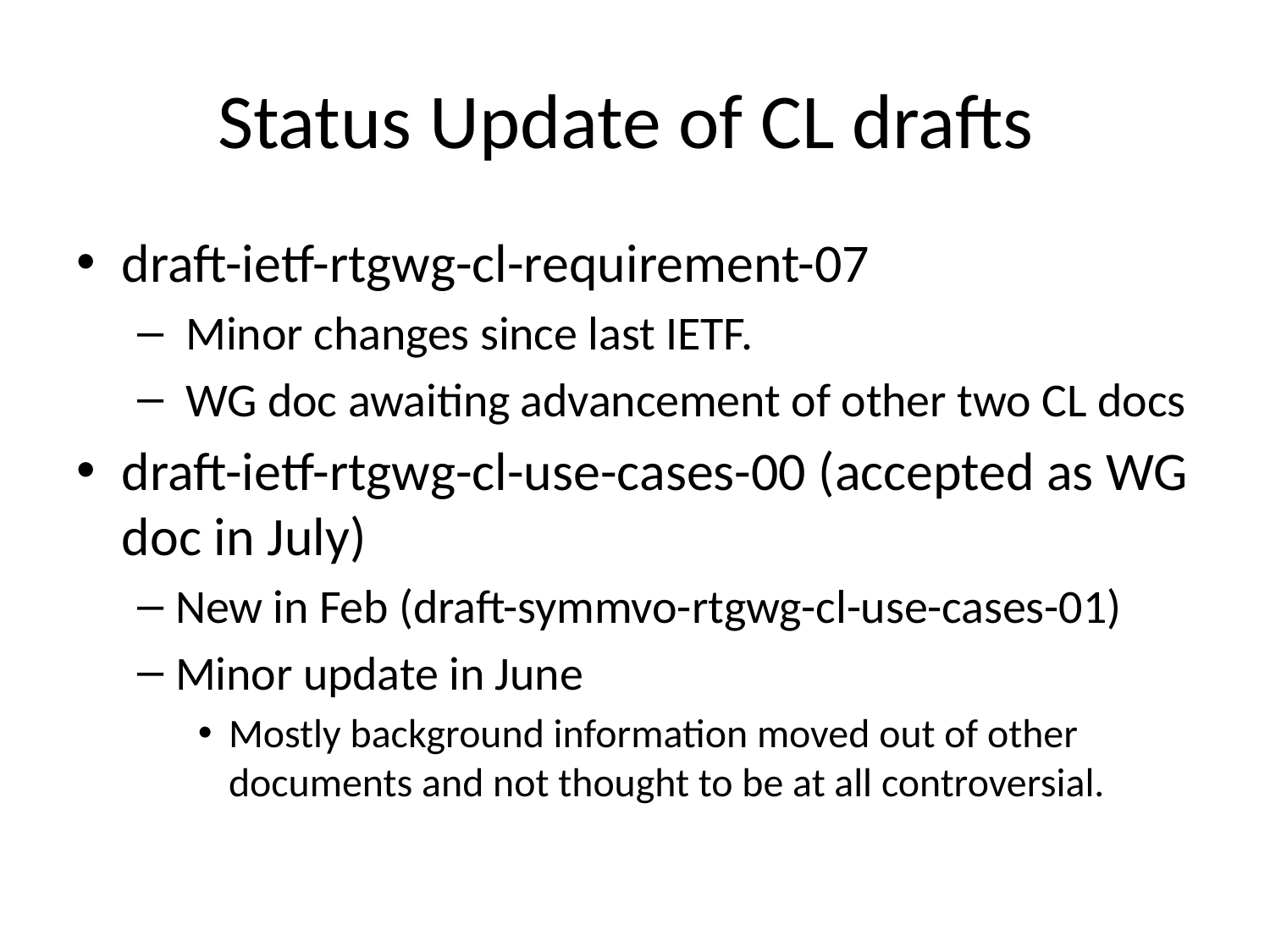

# Status Update of CL drafts
draft-ietf-rtgwg-cl-requirement-07
 Minor changes since last IETF.
 WG doc awaiting advancement of other two CL docs
draft-ietf-rtgwg-cl-use-cases-00 (accepted as WG doc in July)
New in Feb (draft-symmvo-rtgwg-cl-use-cases-01)
Minor update in June
Mostly background information moved out of other documents and not thought to be at all controversial.